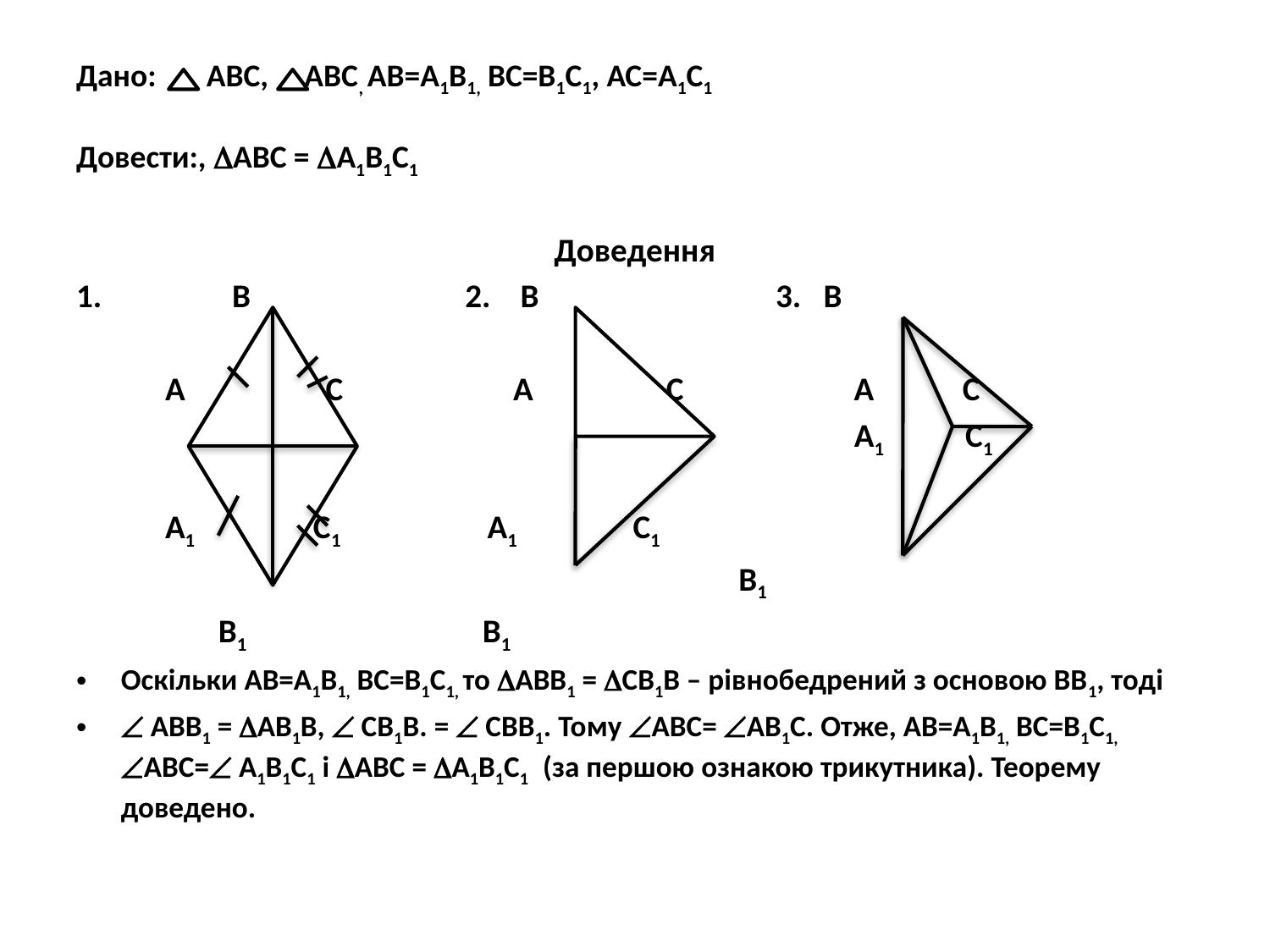

# Дано:       АВС,     АВС, АВ=А1В1, ВС=В1С1, АС=А1С1 Довести:, ΔАВС = ΔА1В1С1

Доведення
             В                             2.    В                                3.   В

            А                   С                       А                  С                       А            С
                                                                                                         А1           С1
            А1                С1                                 А1                          С1
                                                                                                                                                     В1
                                В1                                                     В1
Оскільки АВ=А1В1, ВС=В1С1, то ΔАВВ1 = ΔСВ1В – рівнобедрений з основою ВВ1, тоді
∠ АВВ1 = ΔАВ1В, ∠ СВ1В. = ∠ СВВ1. Тому ∠АВС= ∠АВ1С. Отже, АВ=А1В1, ВС=В1С1,  ∠АВС=∠ А1В1С1 і ΔАВС = ΔА1В1С1   (за першою ознакою трикутника). Теорему доведено.